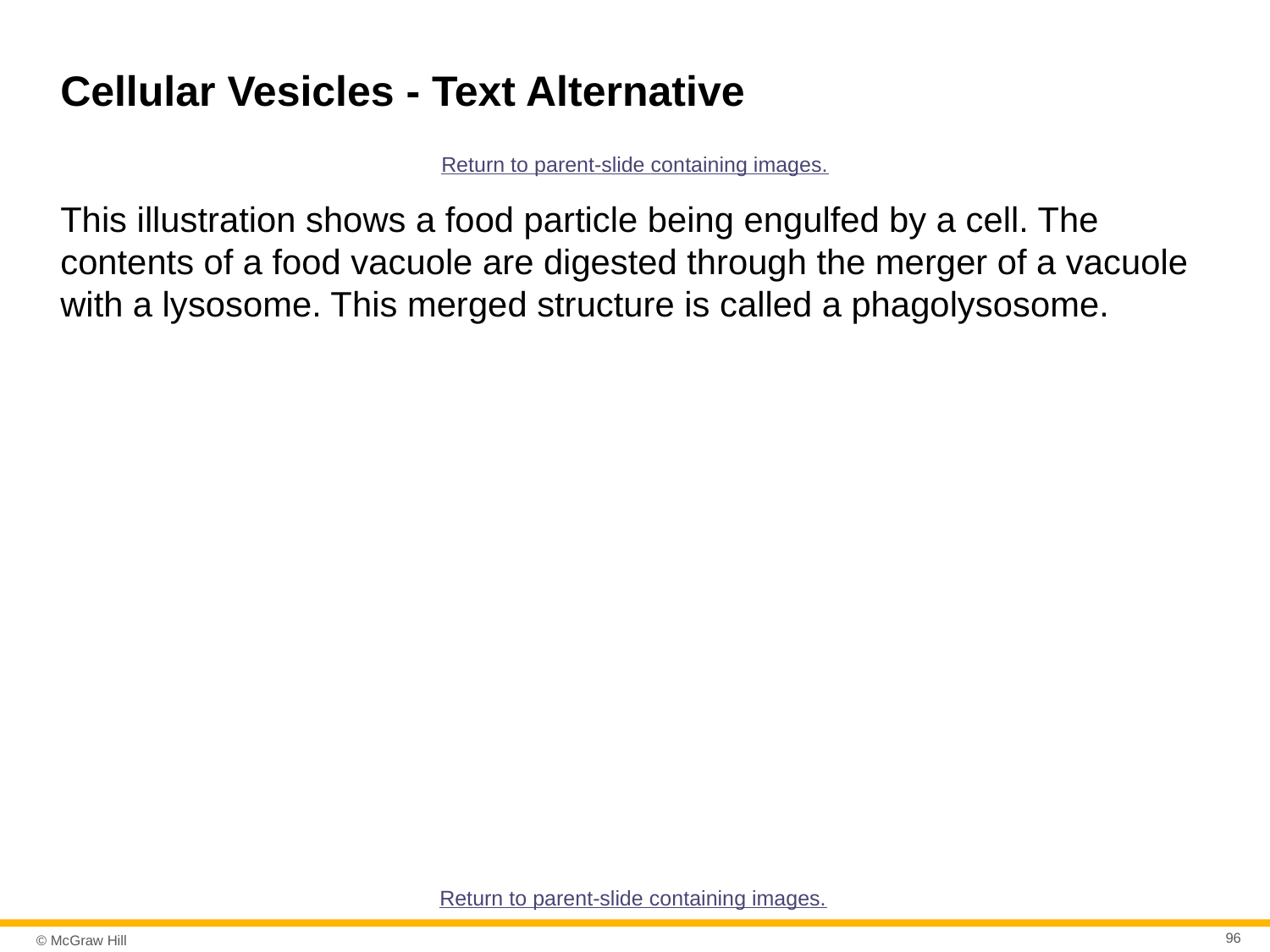

# Cellular Vesicles - Text Alternative
Return to parent-slide containing images.
This illustration shows a food particle being engulfed by a cell. The contents of a food vacuole are digested through the merger of a vacuole with a lysosome. This merged structure is called a phagolysosome.
Return to parent-slide containing images.